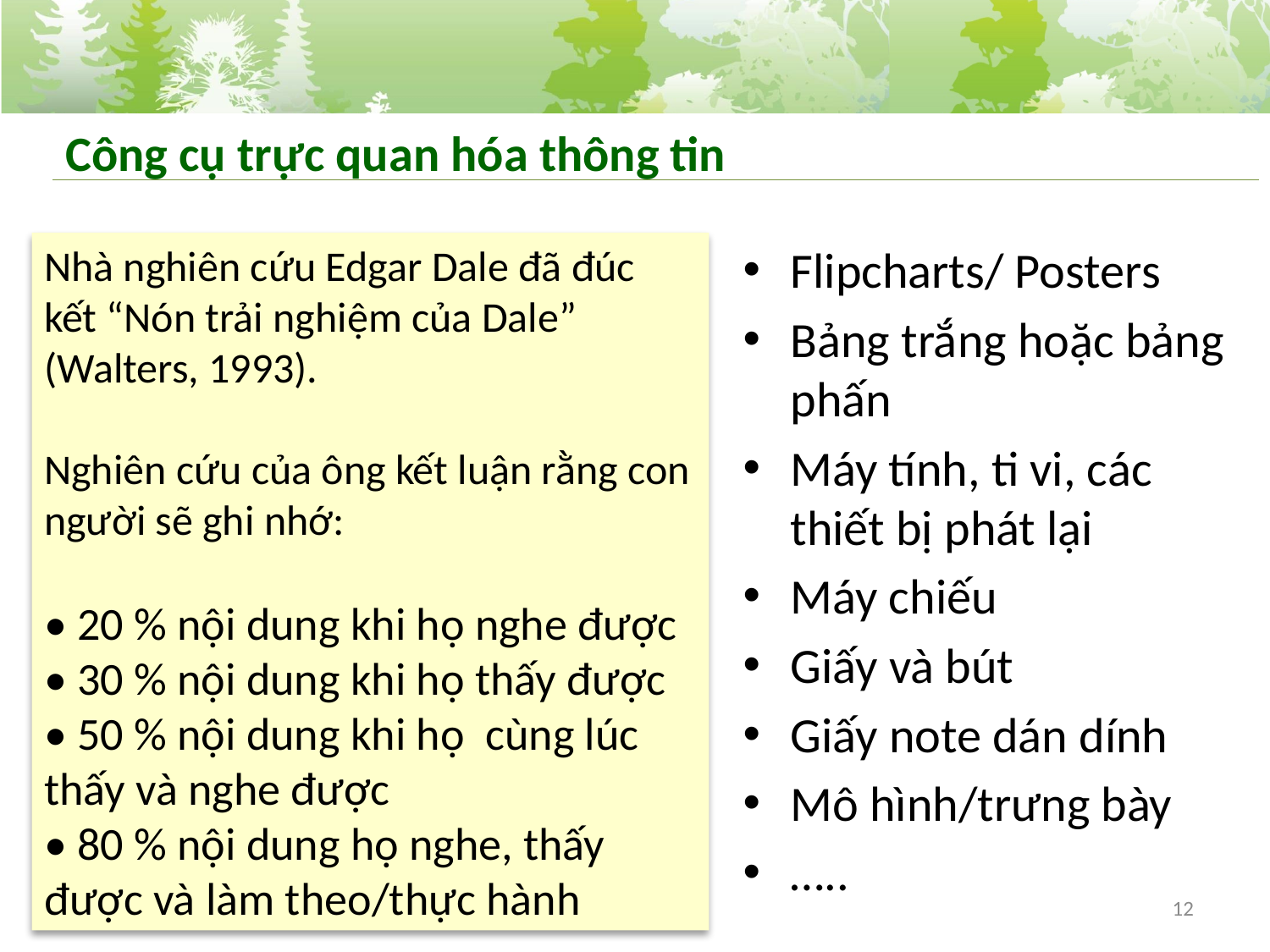

# Công cụ trực quan hóa thông tin
Nhà nghiên cứu Edgar Dale đã đúc kết “Nón trải nghiệm của Dale” (Walters, 1993).

Nghiên cứu của ông kết luận rằng con người sẽ ghi nhớ:

• 20 % nội dung khi họ nghe được
• 30 % nội dung khi họ thấy được
• 50 % nội dung khi họ  cùng lúc thấy và nghe được
• 80 % nội dung họ nghe, thấy được và làm theo/thực hành
Flipcharts/ Posters
Bảng trắng hoặc bảng phấn
Máy tính, ti vi, các thiết bị phát lại
Máy chiếu
Giấy và bút
Giấy note dán dính
Mô hình/trưng bày
…..
12